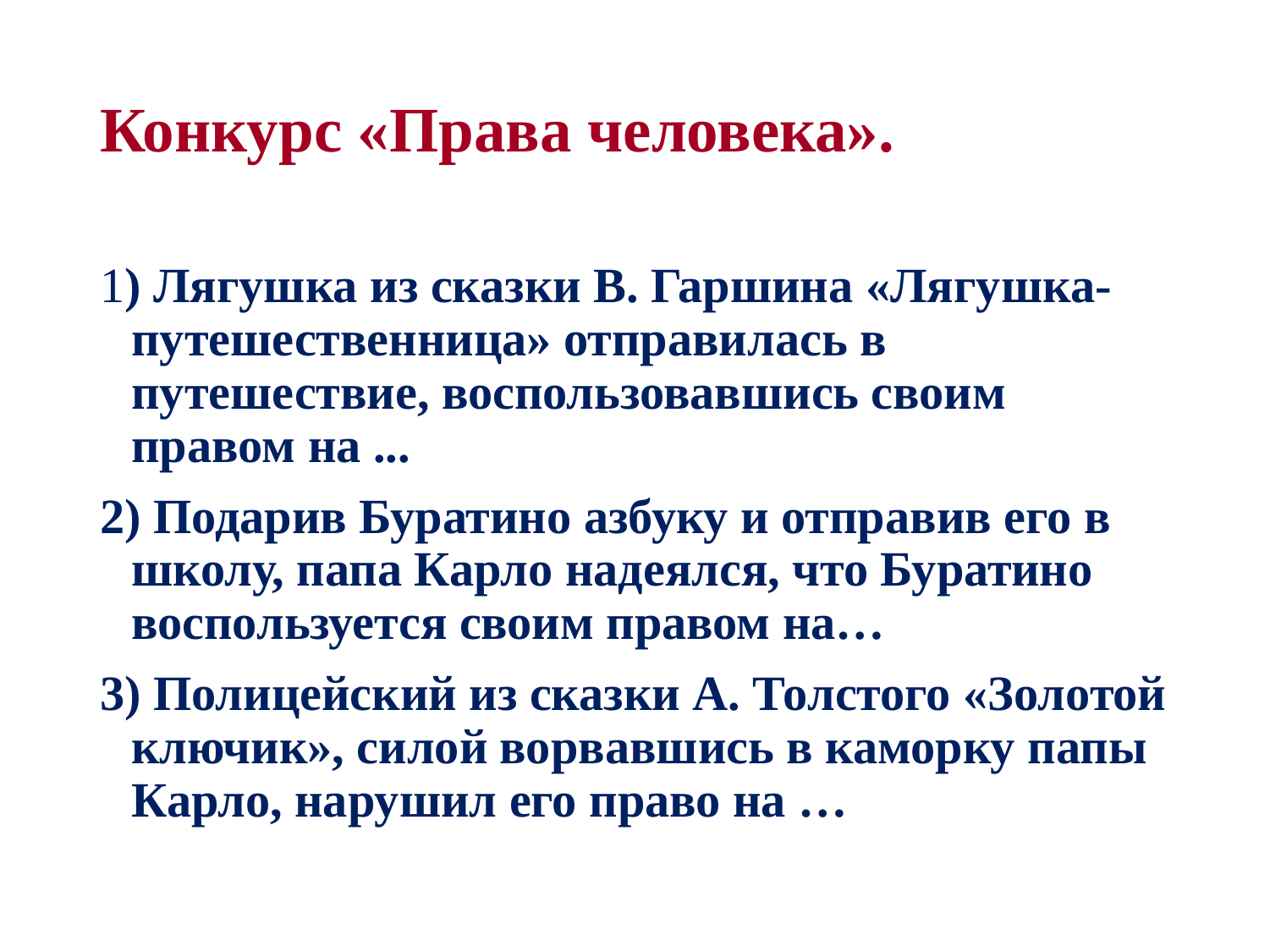

# Конкурс «Права человека».
1) Лягушка из сказки В. Гаршина «Лягушка-путешественница» отправилась в путешествие, воспользовавшись своим правом на ...
2) Подарив Буратино азбуку и отправив его в школу, папа Карло надеялся, что Буратино воспользуется своим правом на…
3) Полицейский из сказки А. Толстого «Золотой ключик», силой ворвавшись в каморку папы Карло, нарушил его право на …